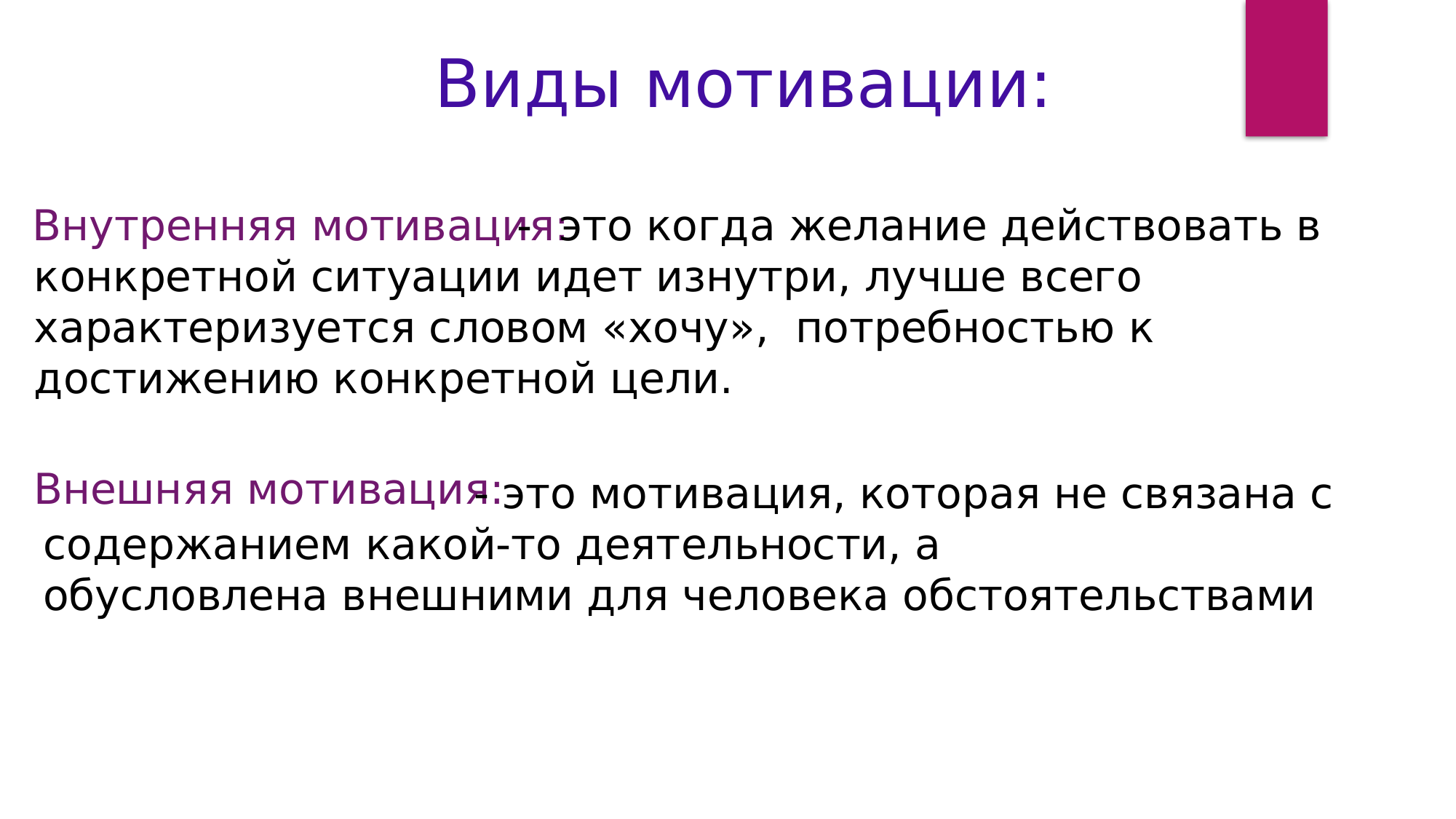

Виды мотивации:
Внутренняя мотивация:
                                    -  это когда желание действовать в конкретной ситуации идет изнутри, лучше всего характеризуется словом «хочу»,  потребностью к достижению конкретной цели.
Внешняя мотивация:
                                - это мотивация, которая не связана с содержанием какой-то деятельности, а обусловлена внешними для человека обстоятельствами